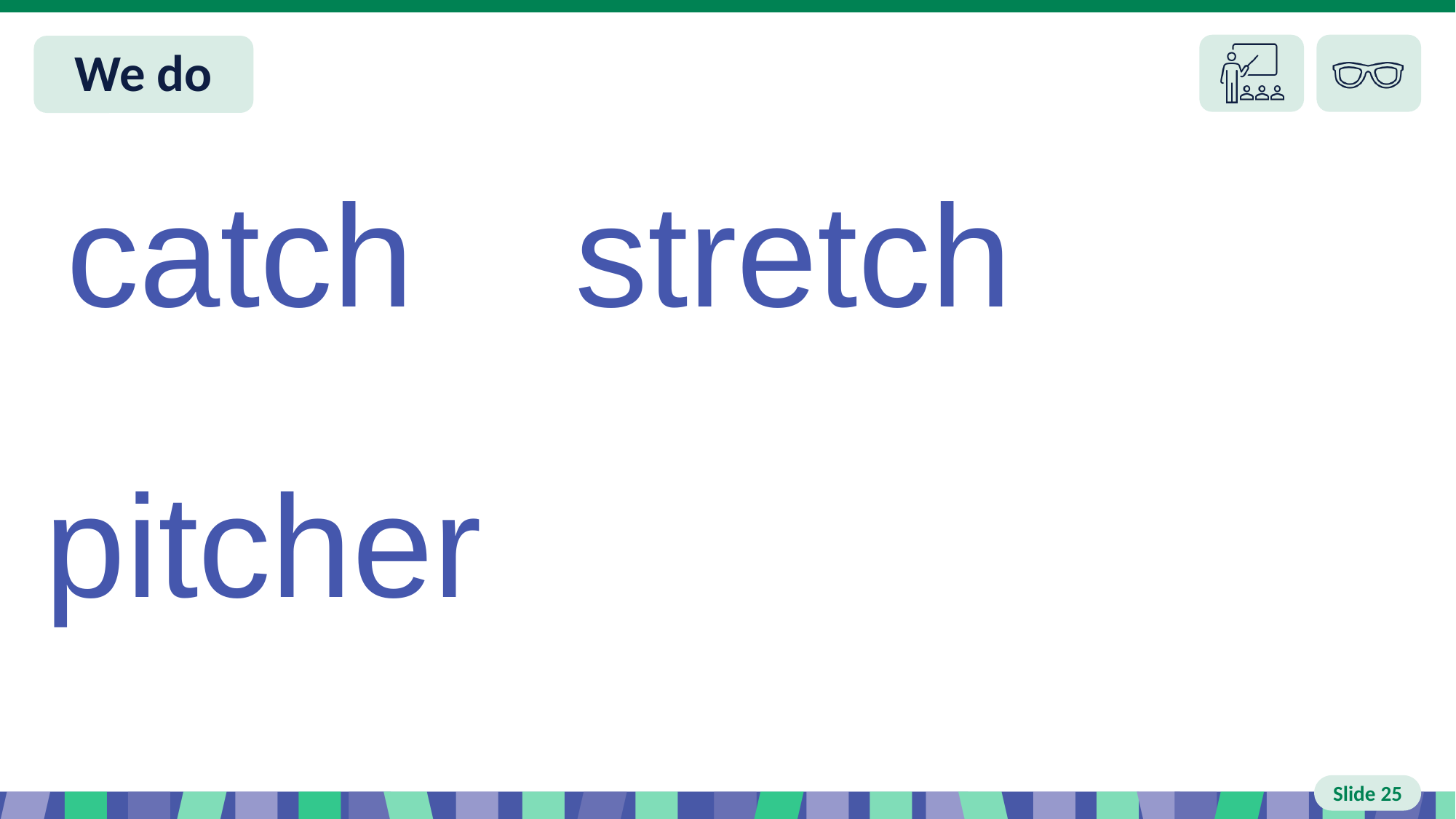

# Slide 25 We do
catch    stretch
pitcher